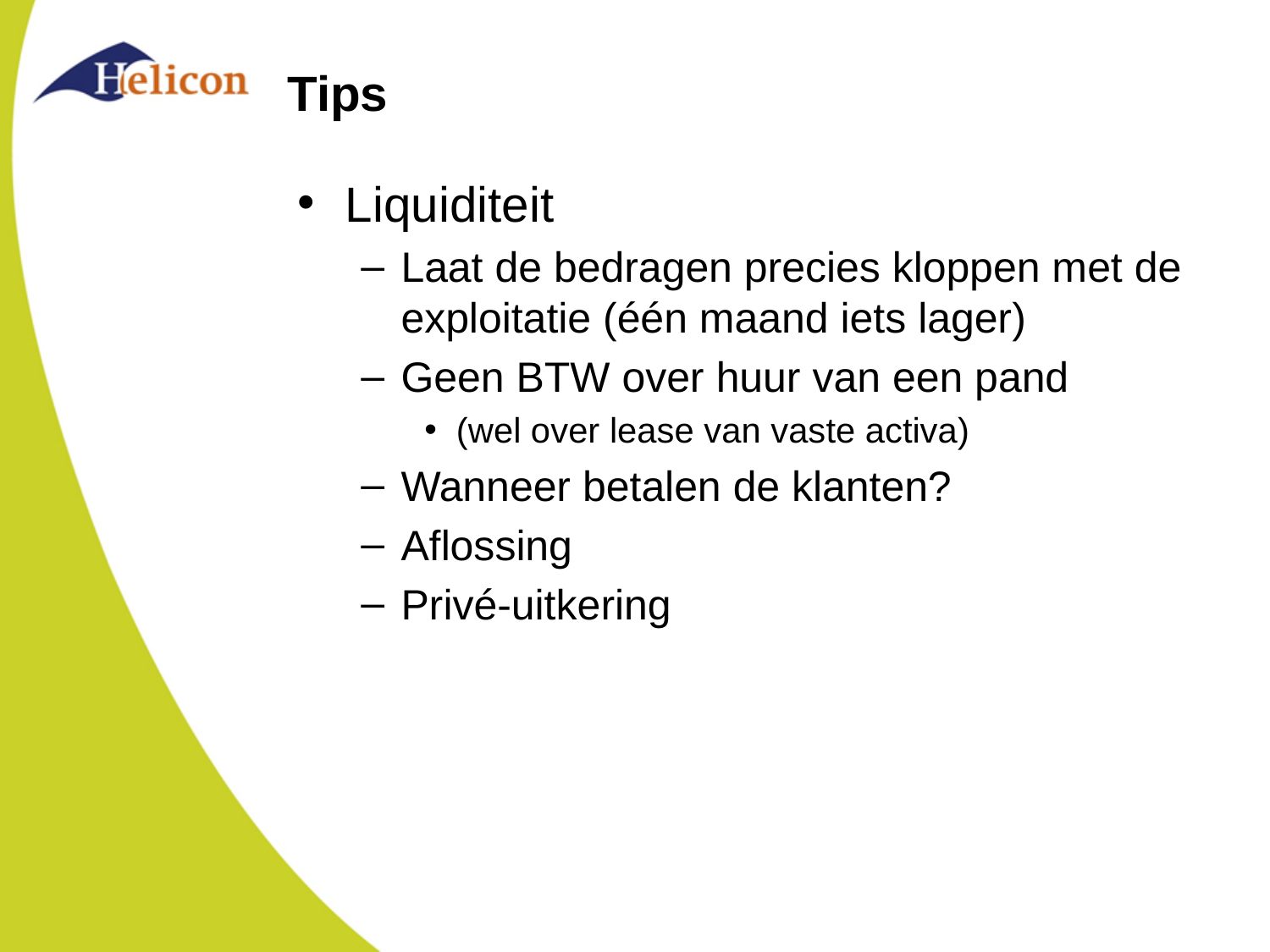

# Tips
Liquiditeit
Laat de bedragen precies kloppen met de exploitatie (één maand iets lager)
Geen BTW over huur van een pand
(wel over lease van vaste activa)
Wanneer betalen de klanten?
Aflossing
Privé-uitkering